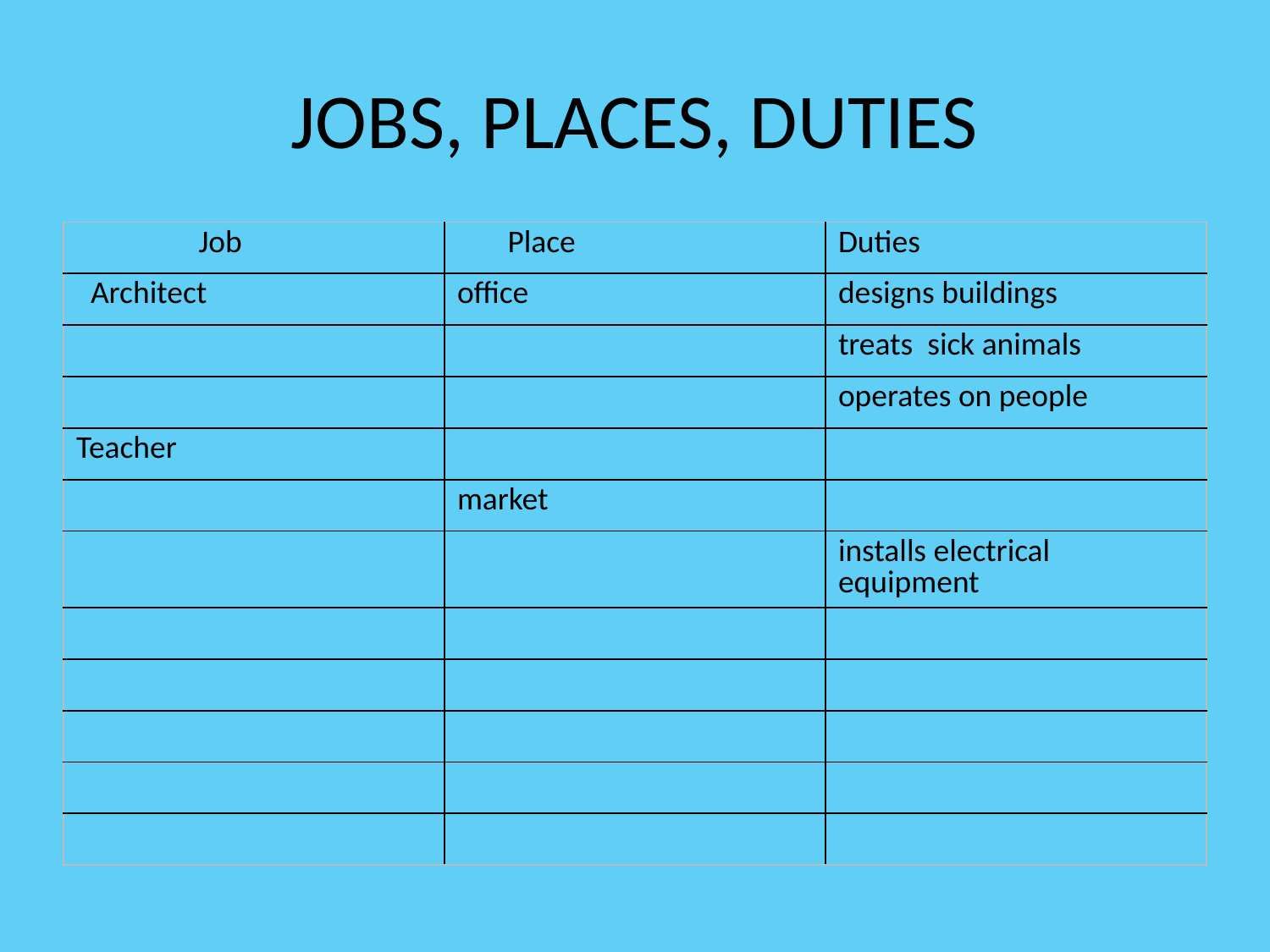

# JOBS, PLACES, DUTIES
| Job | Place | Duties |
| --- | --- | --- |
| Architect | office | designs buildings |
|  |  | treats sick animals |
|  |  | operates on people |
| Teacher |  |  |
|  | market |  |
|  |  | installs electrical equipment |
|  |  |  |
|  |  |  |
|  |  |  |
|  |  |  |
|  |  |  |